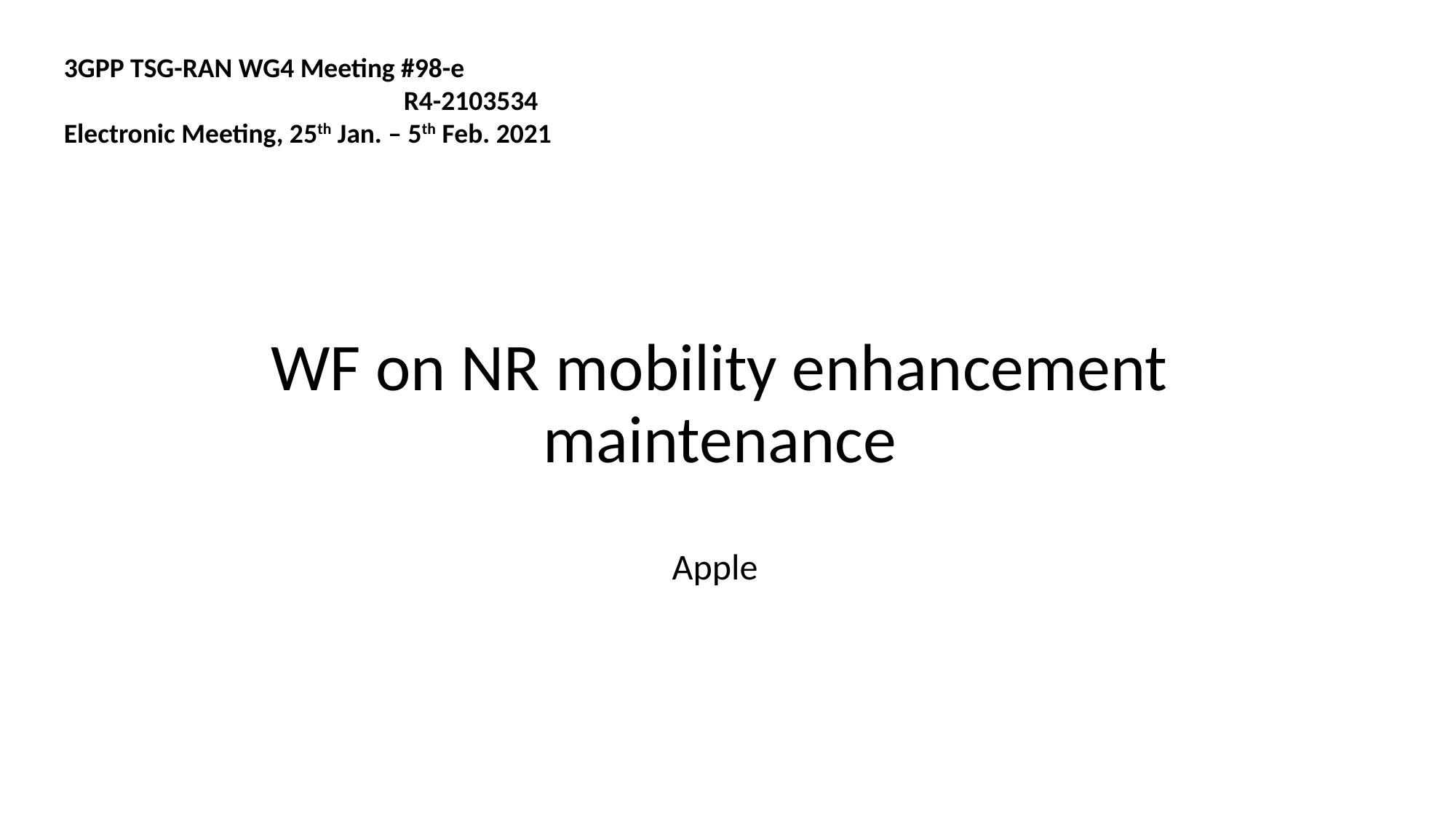

3GPP TSG-RAN WG4 Meeting #98-e                             	            		 							  R4-2103534
Electronic Meeting, 25th Jan. – 5th Feb. 2021

# WF on NR mobility enhancement maintenance
Apple